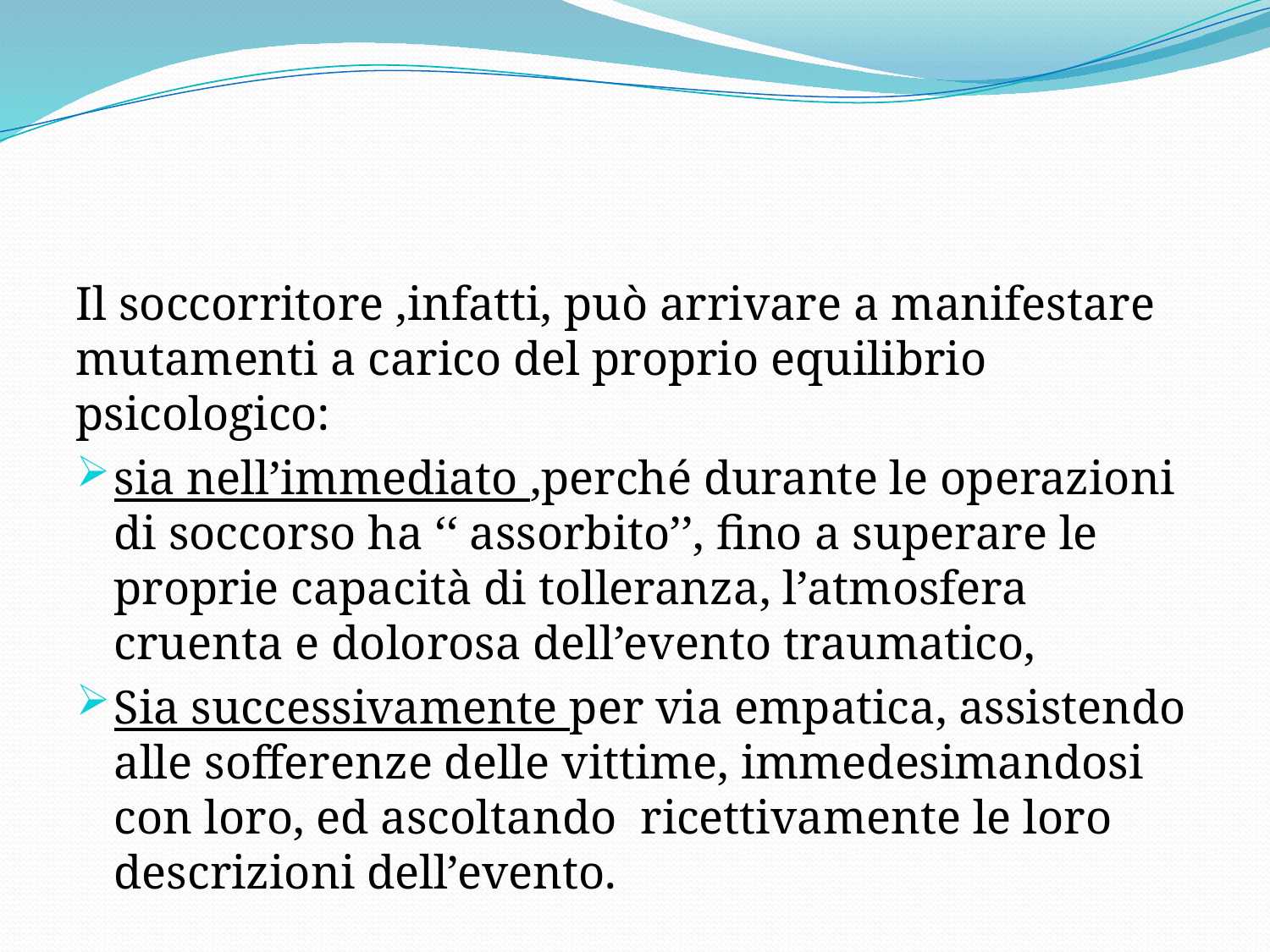

#
Il soccorritore ,infatti, può arrivare a manifestare mutamenti a carico del proprio equilibrio psicologico:
sia nell’immediato ,perché durante le operazioni di soccorso ha ‘‘ assorbito’’, fino a superare le proprie capacità di tolleranza, l’atmosfera  cruenta e dolorosa dell’evento traumatico,
Sia successivamente per via empatica, assistendo alle sofferenze delle vittime, immedesimandosi  con loro, ed ascoltando  ricettivamente le loro descrizioni dell’evento.